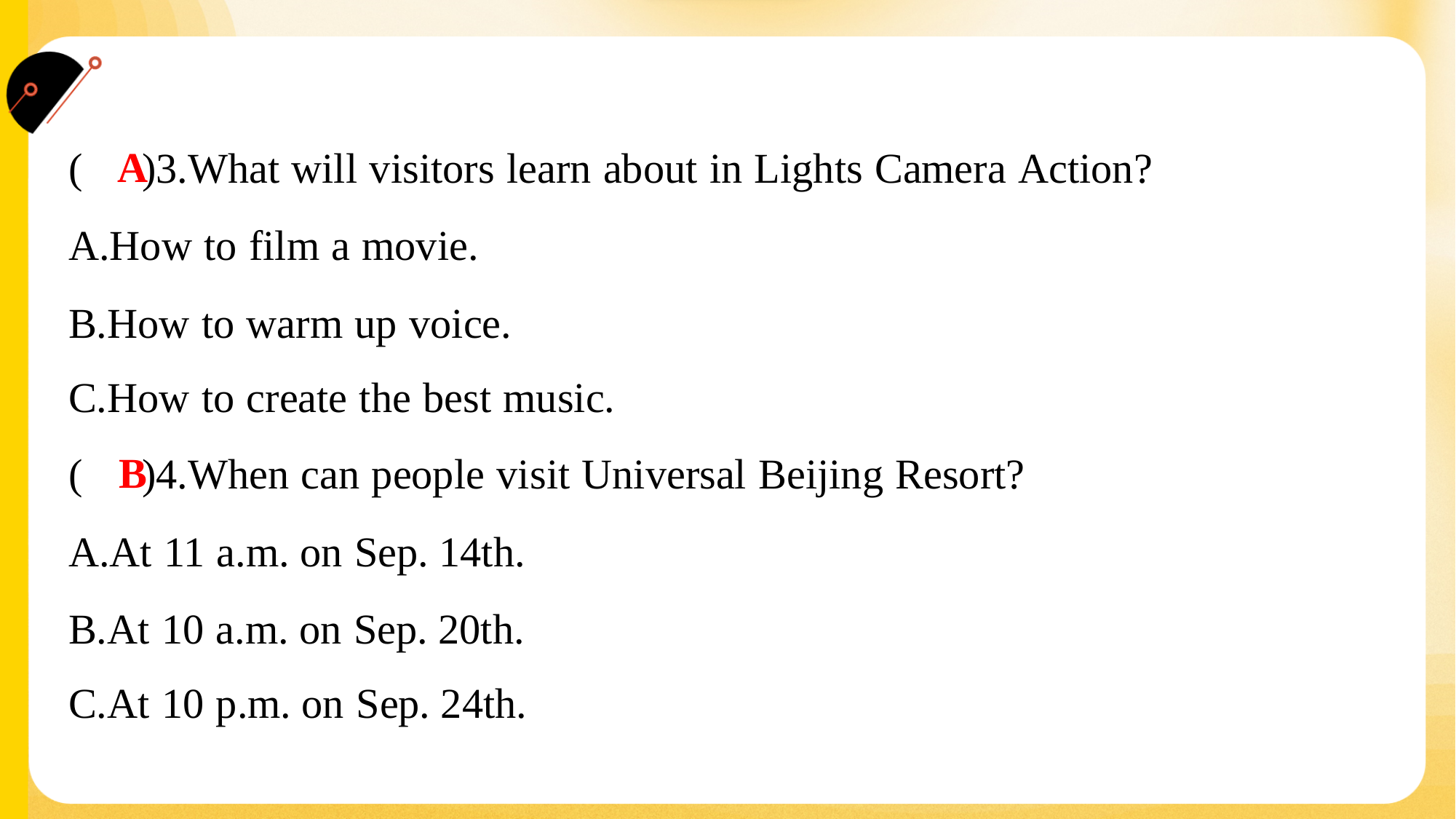

A
(     )3.What will visitors learn about in Lights Camera Action?
A.How to film a movie.
B.How to warm up voice.
C.How to create the best music.
B
(     )4.When can people visit Universal Beijing Resort?
A.At 11 a.m. on Sep. 14th.
B.At 10 a.m. on Sep. 20th.
C.At 10 p.m. on Sep. 24th.